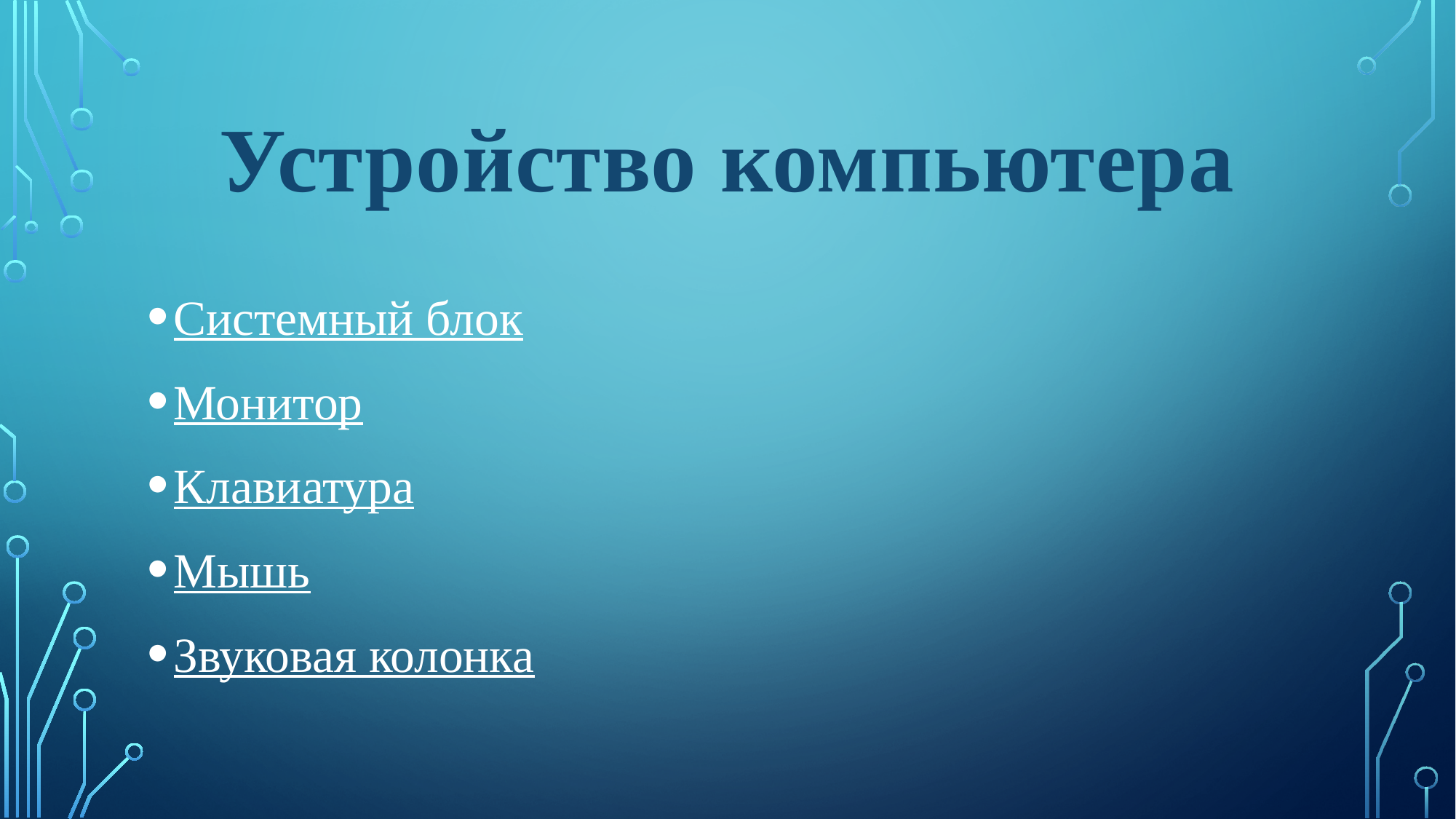

# Устройство компьютера
Системный блок
Монитор
Клавиатура
Мышь
Звуковая колонка